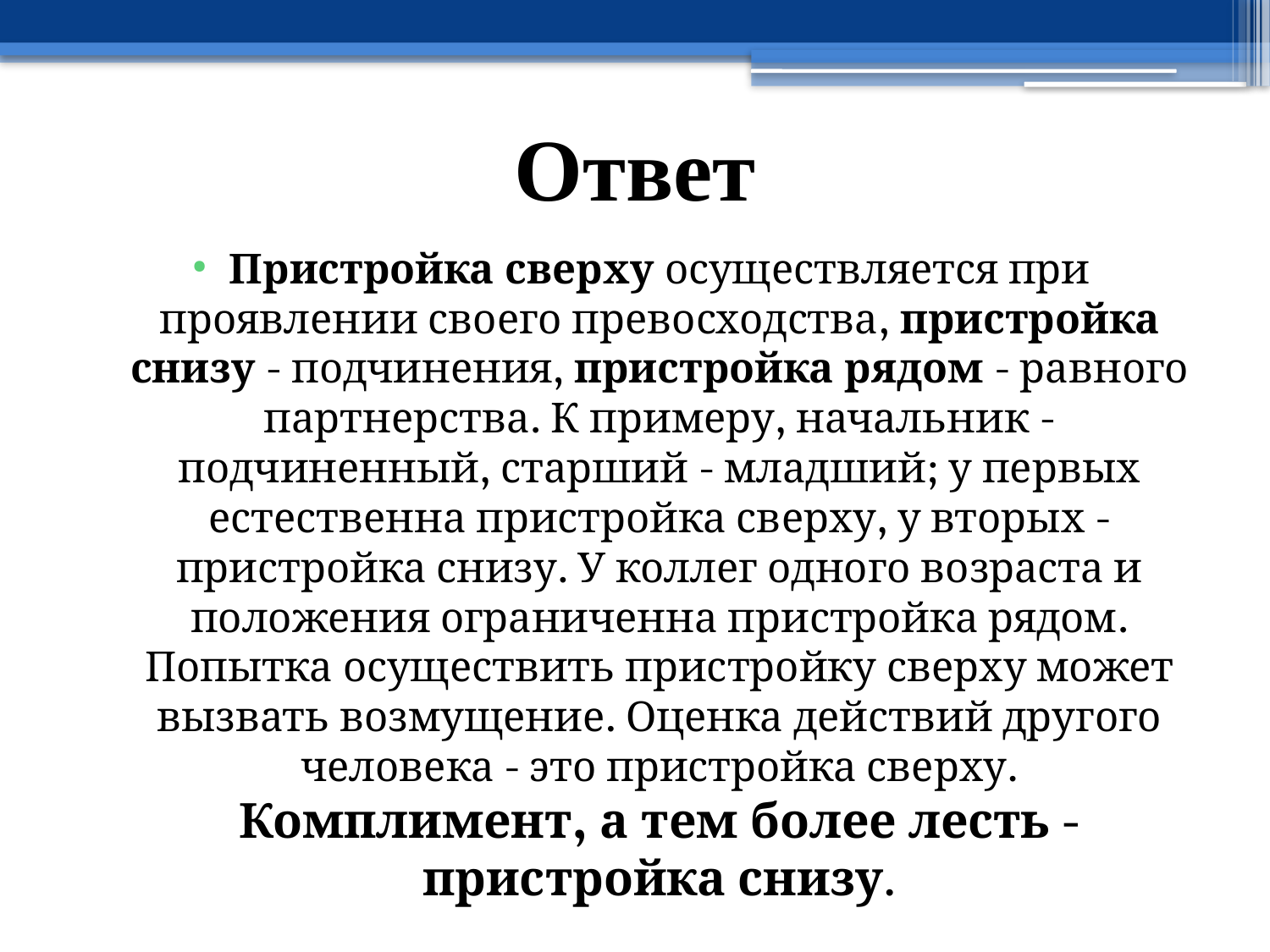

# Ответ
Пристройка сверху осуществляется при проявлении своего превосходства, пристройка снизу - подчинения, пристройка рядом - равного партнерства. К примеру, начальник - подчиненный, старший - младший; у первых естественна пристройка сверху, у вторых - пристройка снизу. У коллег одного возраста и положения ограниченна пристройка рядом. Попытка осуществить пристройку сверху может вызвать возмущение. Оценка действий другого человека - это пристройка сверху. Комплимент, а тем более лесть - пристройка снизу.